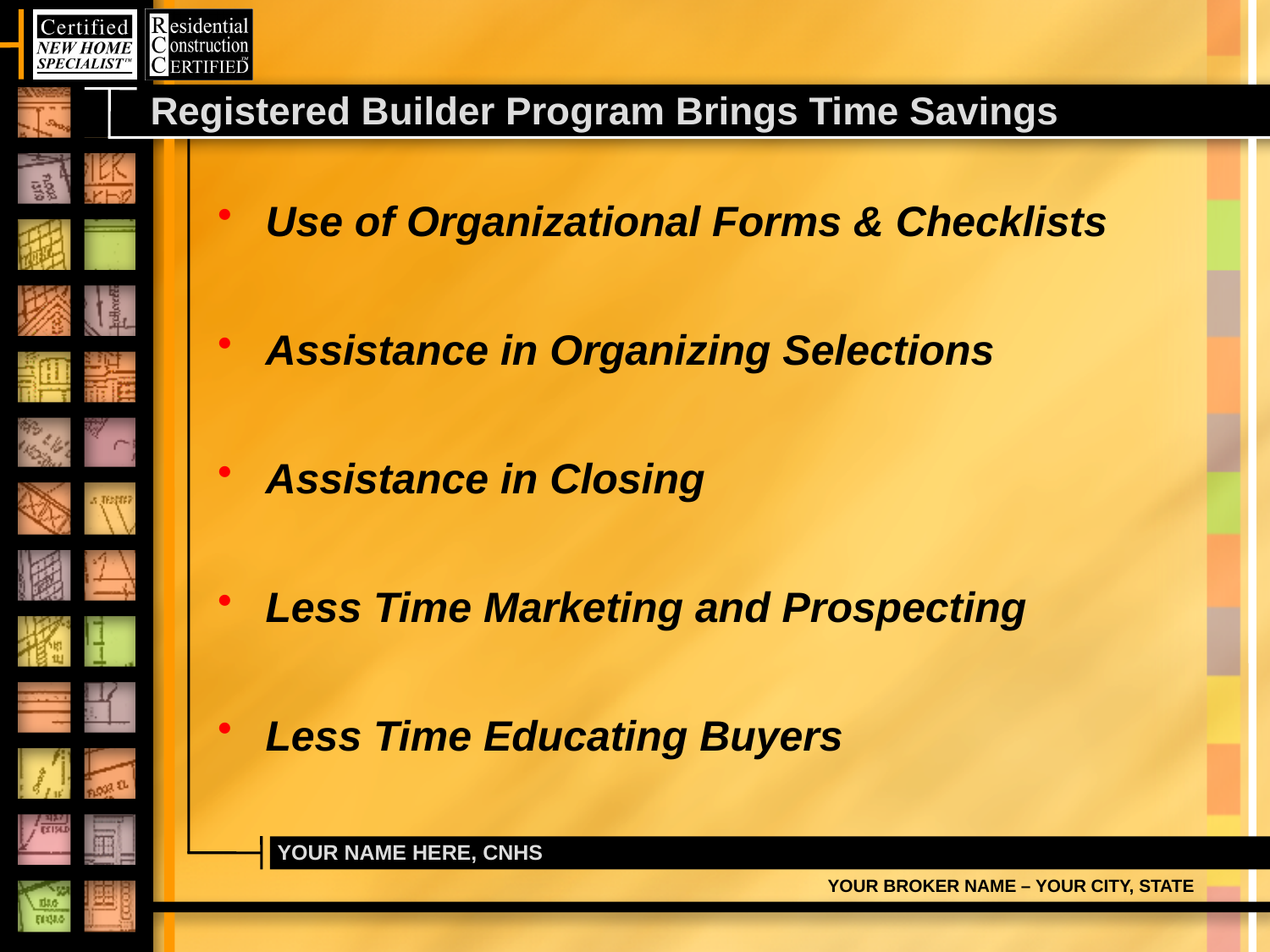

# Registered Builder Program Brings Time Savings
Use of Organizational Forms & Checklists

Assistance in Organizing Selections

Assistance in Closing

Less Time Marketing and Prospecting

Less Time Educating Buyers
YOUR NAME HERE, CNHS